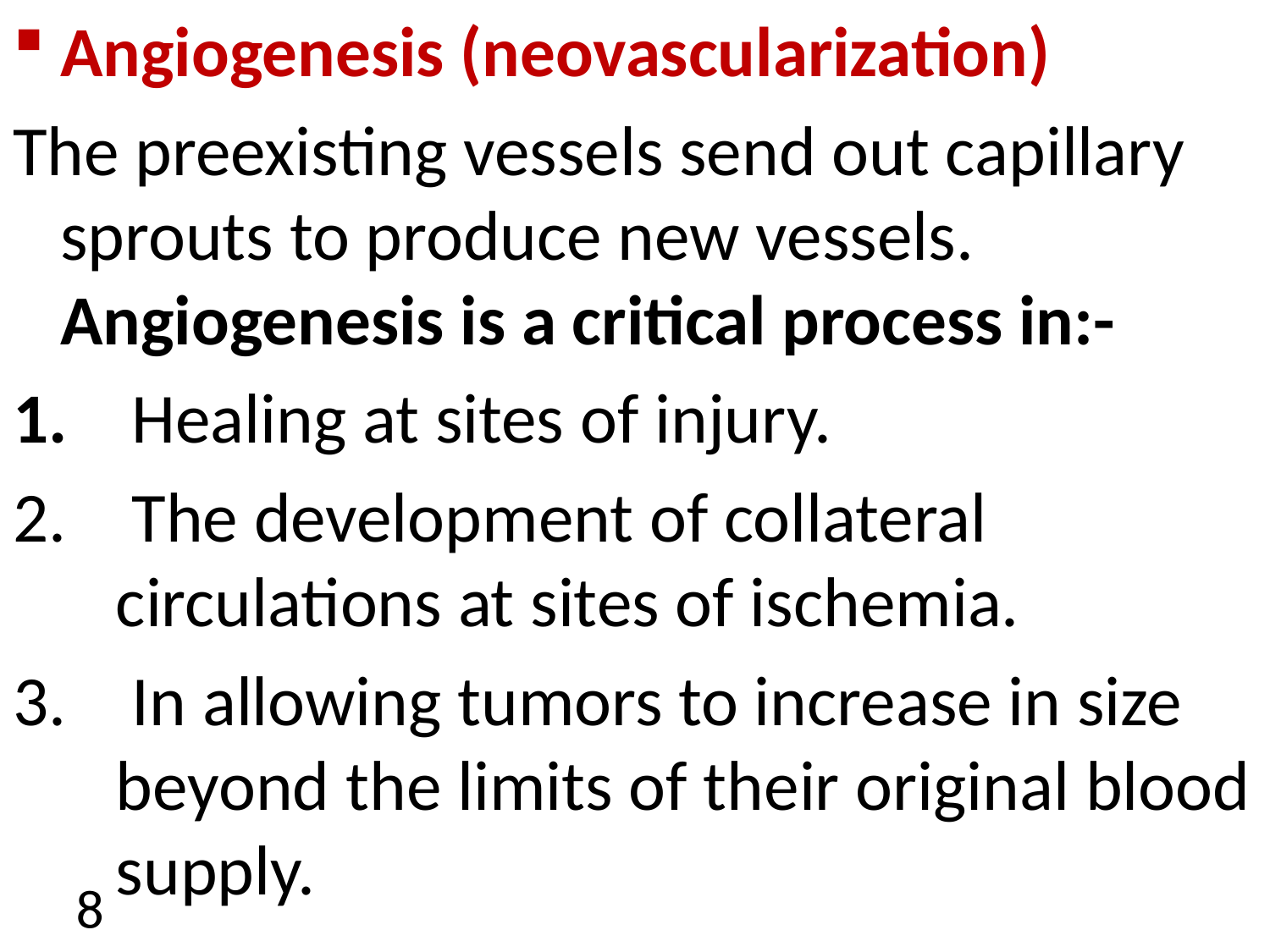

Angiogenesis (neovascularization)
The preexisting vessels send out capillary sprouts to produce new vessels. Angiogenesis is a critical process in:-
 Healing at sites of injury.
 The development of collateral circulations at sites of ischemia.
 In allowing tumors to increase in size beyond the limits of their original blood supply.

8